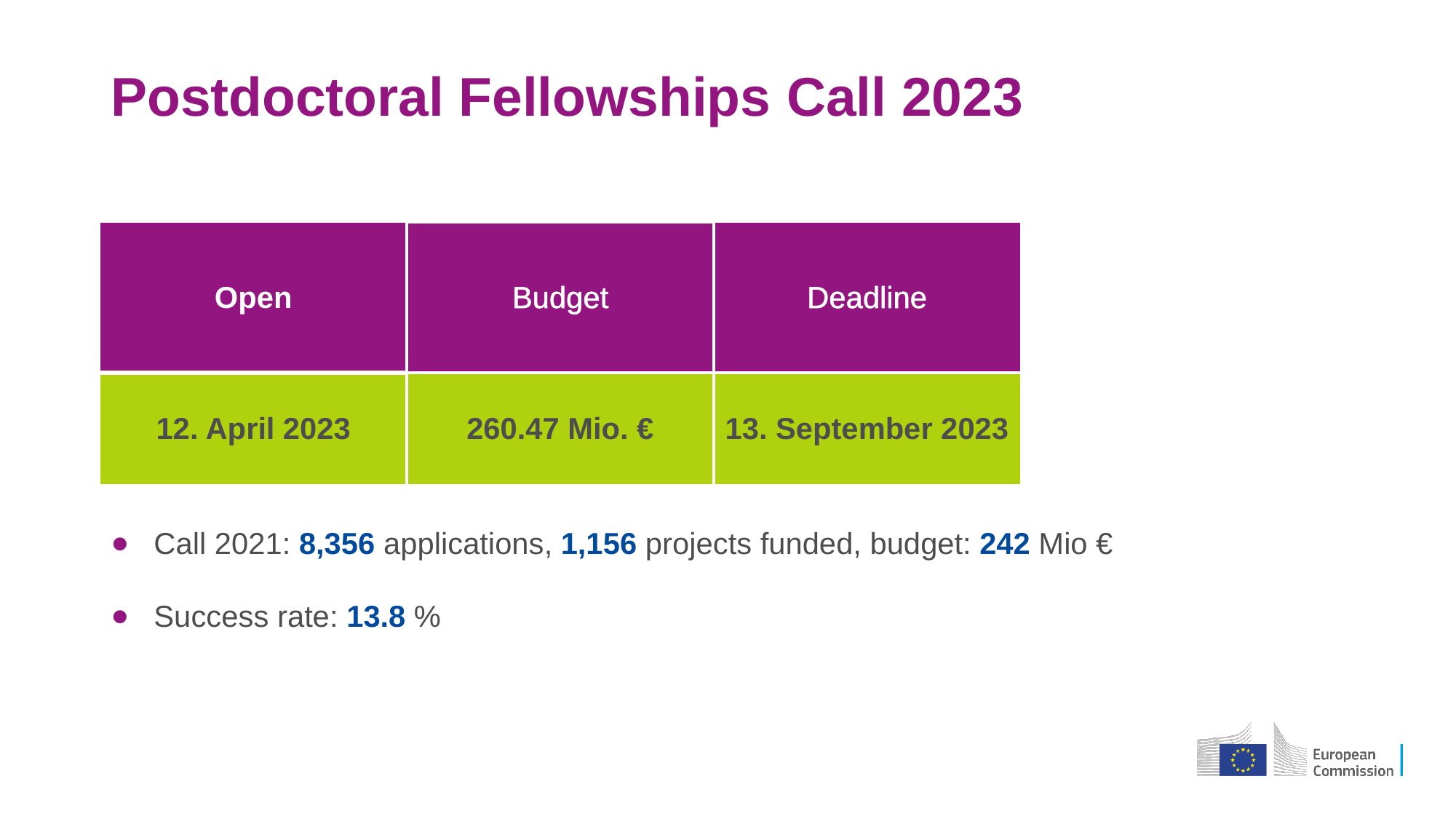

# Postdoctoral Fellowships Call 2023

Call 2021: 8,356 applications, 1,156 projects funded, budget: 242 Mio €
Success rate: 13.8 %
| Open | Budget | Deadline |
| --- | --- | --- |
| 12. April 2023 | 260.47 Mio. € | 13. September 2023 |